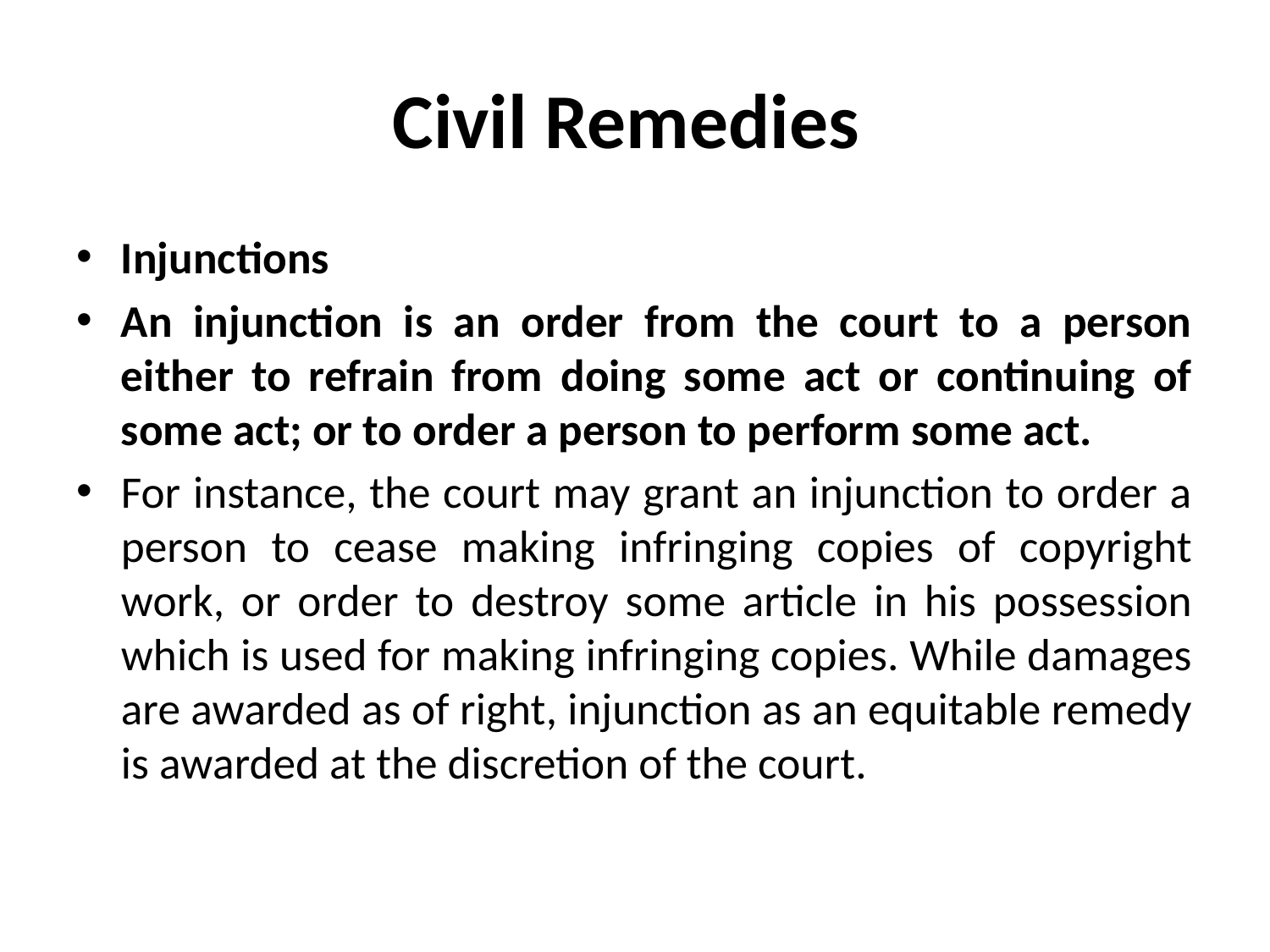

# Civil Remedies
Injunctions
An injunction is an order from the court to a person either to refrain from doing some act or continuing of some act; or to order a person to perform some act.
For instance, the court may grant an injunction to order a person to cease making infringing copies of copyright work, or order to destroy some article in his possession which is used for making infringing copies. While damages are awarded as of right, injunction as an equitable remedy is awarded at the discretion of the court.